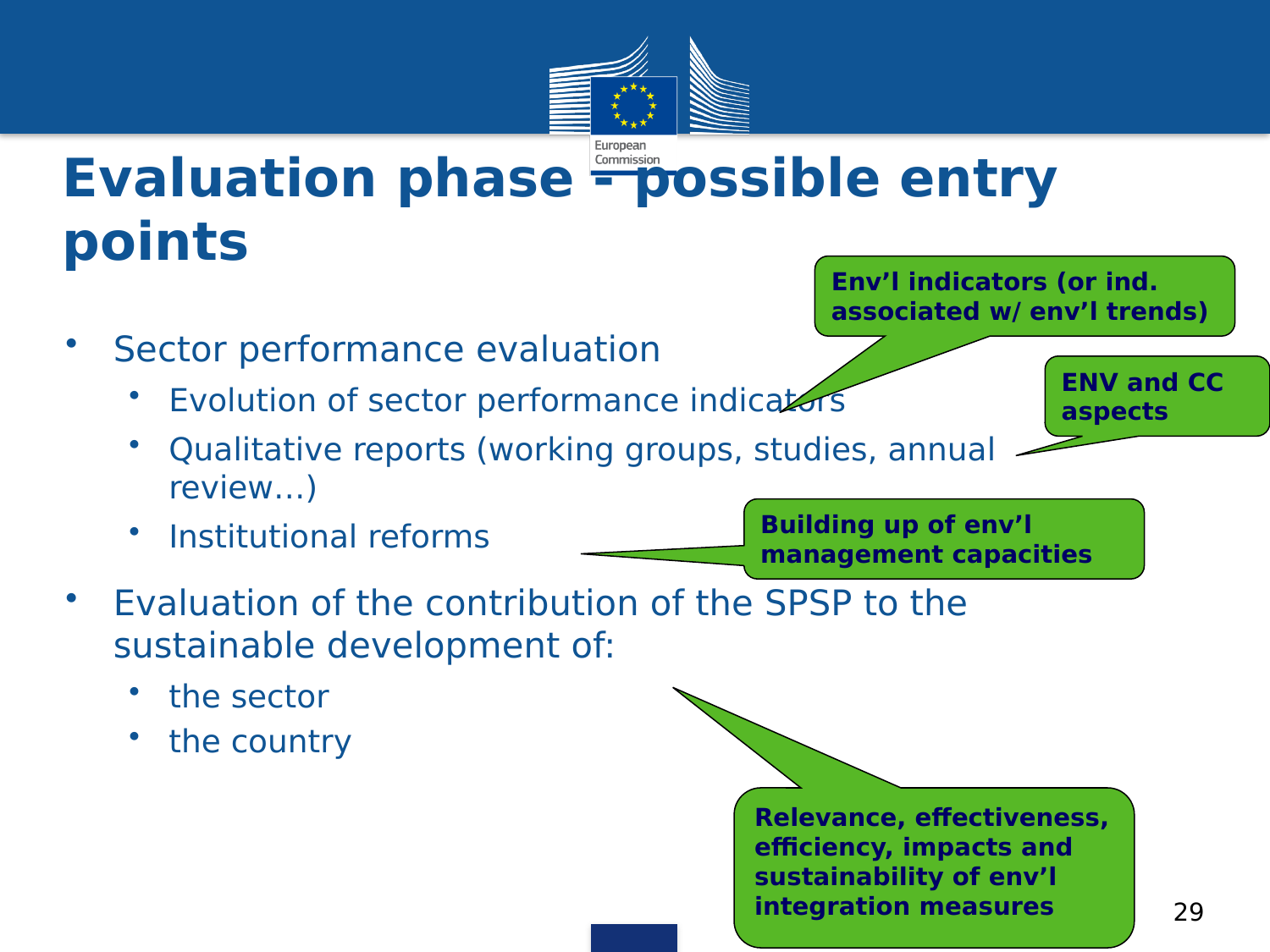

# Evaluation phase - possible entry points
Env’l indicators (or ind. associated w/ env’l trends)
Sector performance evaluation
Evolution of sector performance indicators
Qualitative reports (working groups, studies, annual review…)
Institutional reforms
Evaluation of the contribution of the SPSP to the sustainable development of:
the sector
the country
ENV and CC aspects
Building up of env’l management capacities
Relevance, effectiveness, efficiency, impacts and sustainability of env’l integration measures
29
29